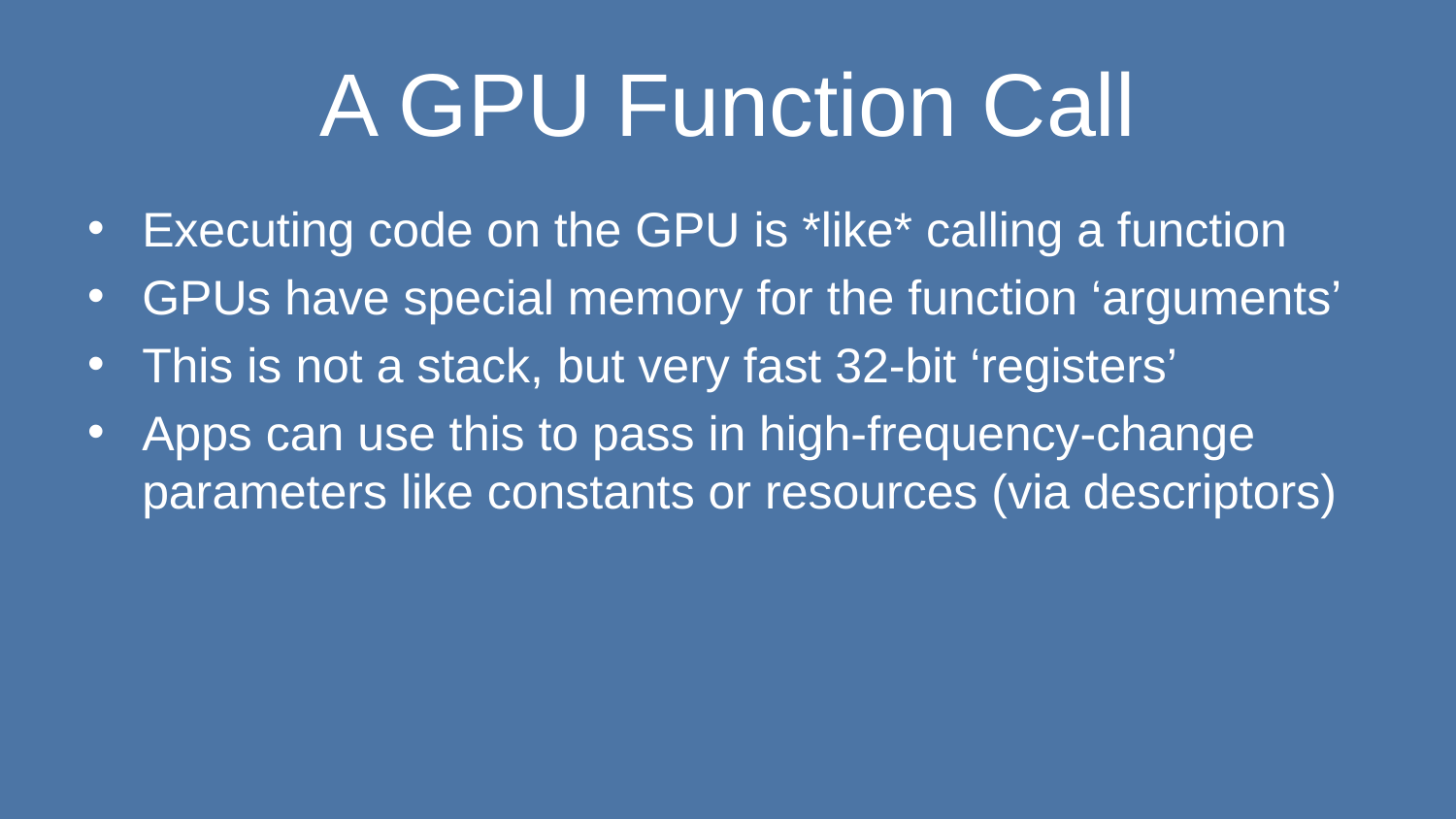

# A GPU Function Call
Executing code on the GPU is *like* calling a function
GPUs have special memory for the function ‘arguments’
This is not a stack, but very fast 32-bit ‘registers’
Apps can use this to pass in high-frequency-change parameters like constants or resources (via descriptors)